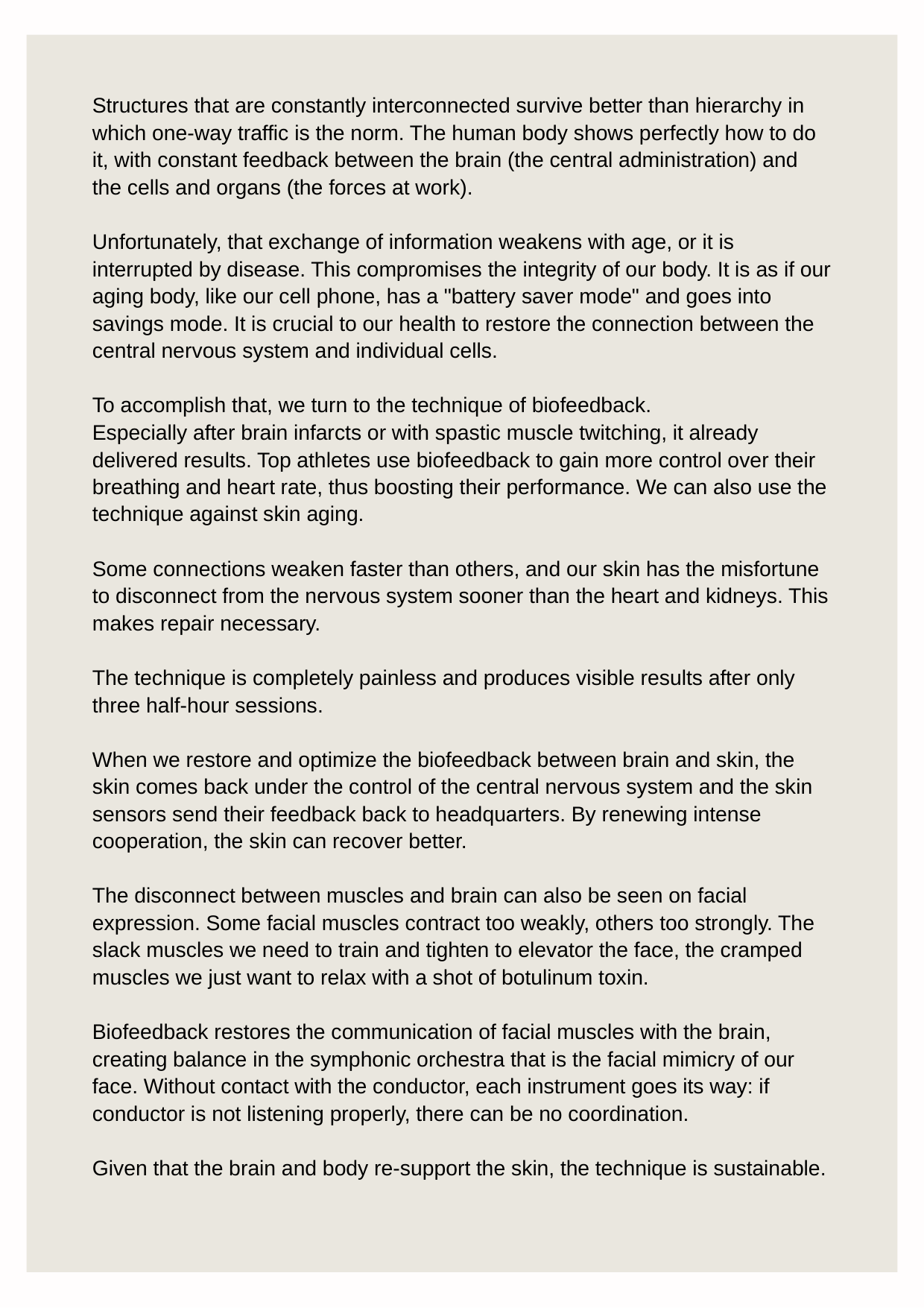

Structures that are constantly interconnected survive better than hierarchy in which one-way traffic is the norm. The human body shows perfectly how to do it, with constant feedback between the brain (the central administration) and the cells and organs (the forces at work).

Unfortunately, that exchange of information weakens with age, or it is interrupted by disease. This compromises the integrity of our body. It is as if our aging body, like our cell phone, has a "battery saver mode" and goes into savings mode. It is crucial to our health to restore the connection between the central nervous system and individual cells.

To accomplish that, we turn to the technique of biofeedback.
Especially after brain infarcts or with spastic muscle twitching, it already delivered results. Top athletes use biofeedback to gain more control over their breathing and heart rate, thus boosting their performance. We can also use the technique against skin aging.

Some connections weaken faster than others, and our skin has the misfortune to disconnect from the nervous system sooner than the heart and kidneys. This makes repair necessary.

The technique is completely painless and produces visible results after only three half-hour sessions.

When we restore and optimize the biofeedback between brain and skin, the skin comes back under the control of the central nervous system and the skin sensors send their feedback back to headquarters. By renewing intense cooperation, the skin can recover better.

The disconnect between muscles and brain can also be seen on facial expression. Some facial muscles contract too weakly, others too strongly. The slack muscles we need to train and tighten to elevator the face, the cramped muscles we just want to relax with a shot of botulinum toxin.

Biofeedback restores the communication of facial muscles with the brain, creating balance in the symphonic orchestra that is the facial mimicry of our face. Without contact with the conductor, each instrument goes its way: if conductor is not listening properly, there can be no coordination.

Given that the brain and body re-support the skin, the technique is sustainable.